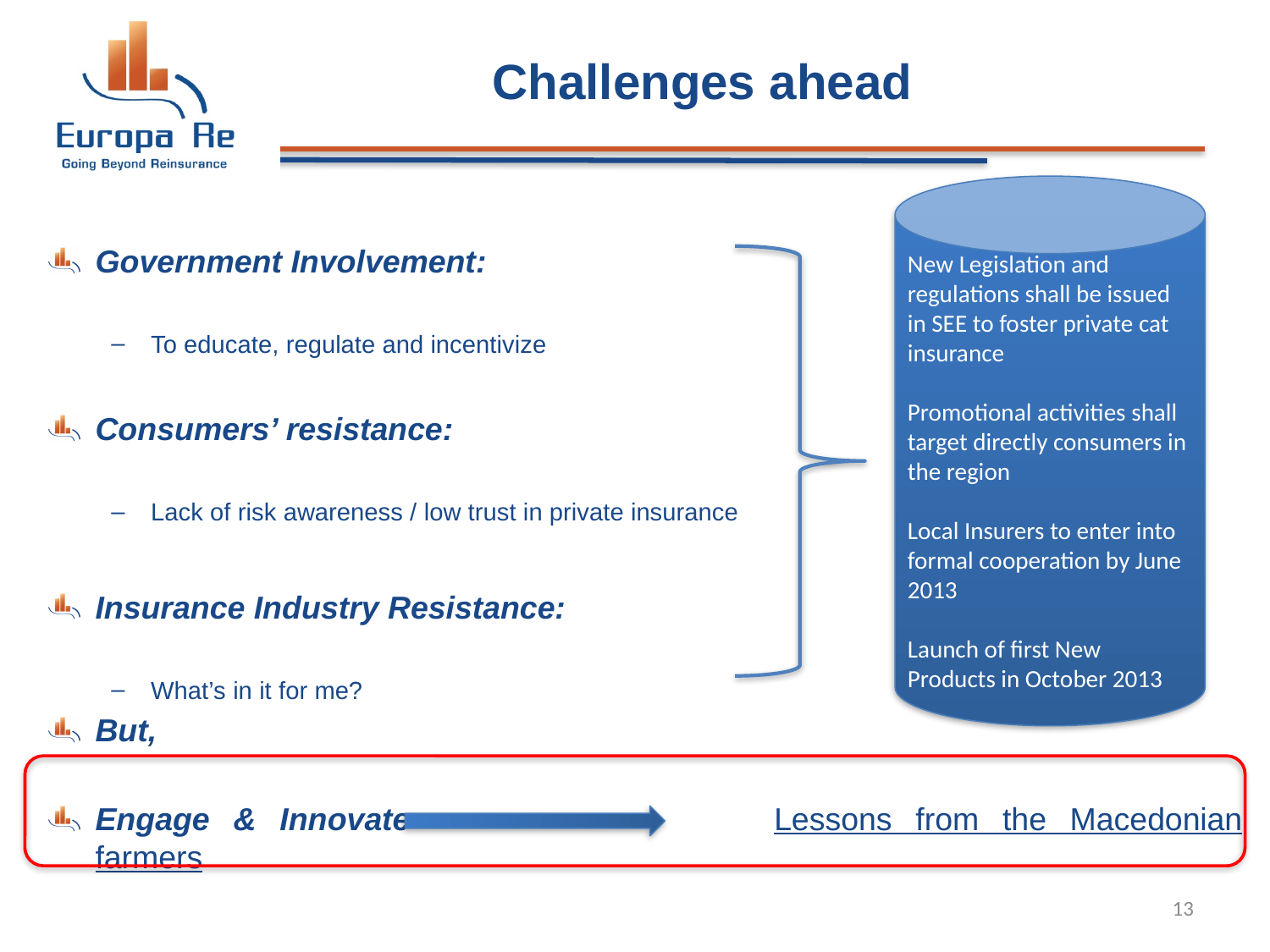

# Challenges ahead

New Legislation and regulations shall be issued in SEE to foster private cat insurance

Promotional activities shall target directly consumers in the region

Local Insurers to enter into formal cooperation by June 2013

Launch of first New Products in October 2013

Government Involvement:

To educate, regulate and incentivize

Consumers’ resistance:

Lack of risk awareness / low trust in private insurance

Insurance Industry Resistance:

What’s in it for me?
But,

Engage & Innovate 			Lessons from the Macedonian farmers

13